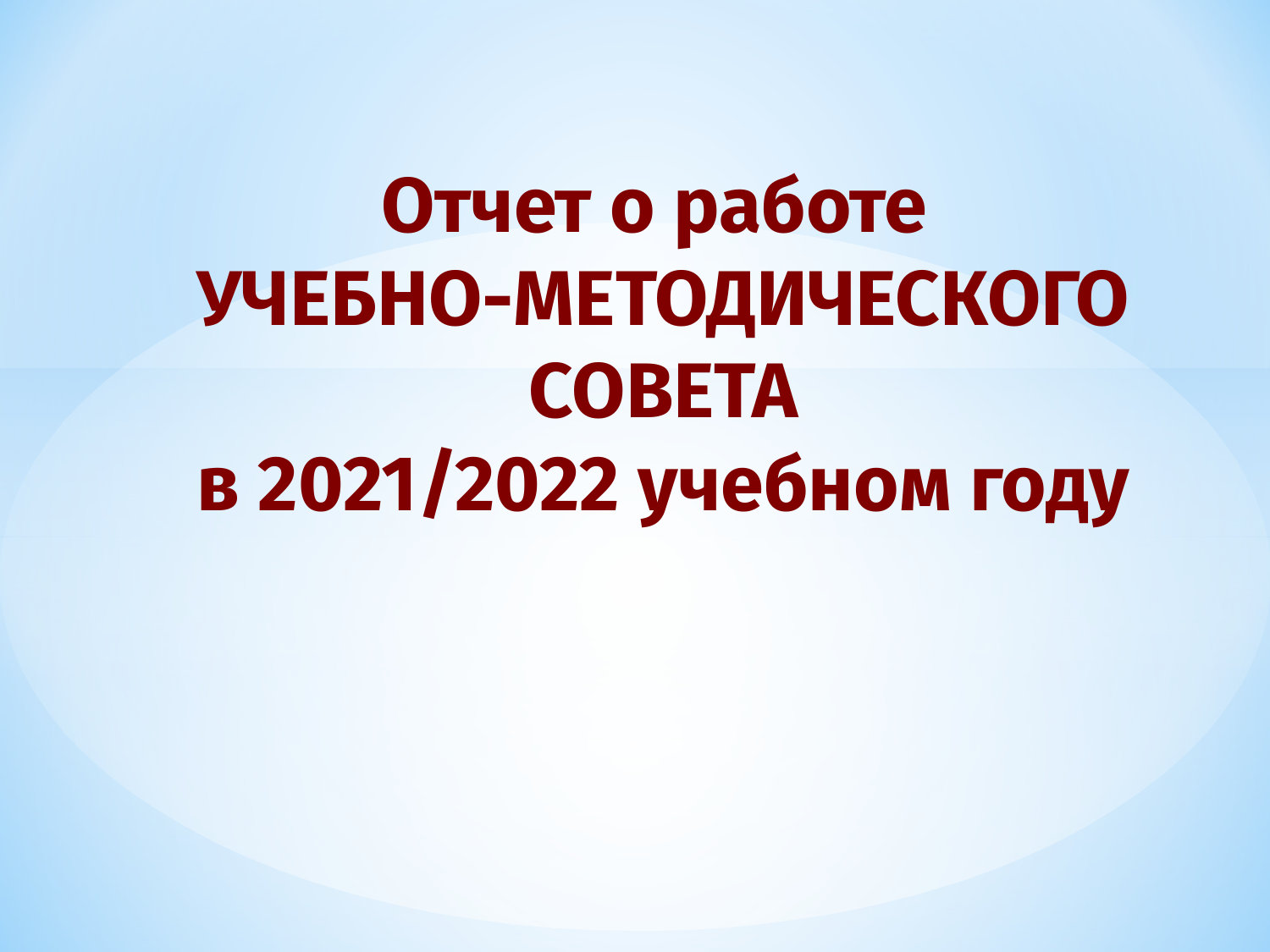

# Отчет о работе УЧЕБНО-МЕТОДИЧЕСКОГО СОВЕТА в 2021/2022 учебном году